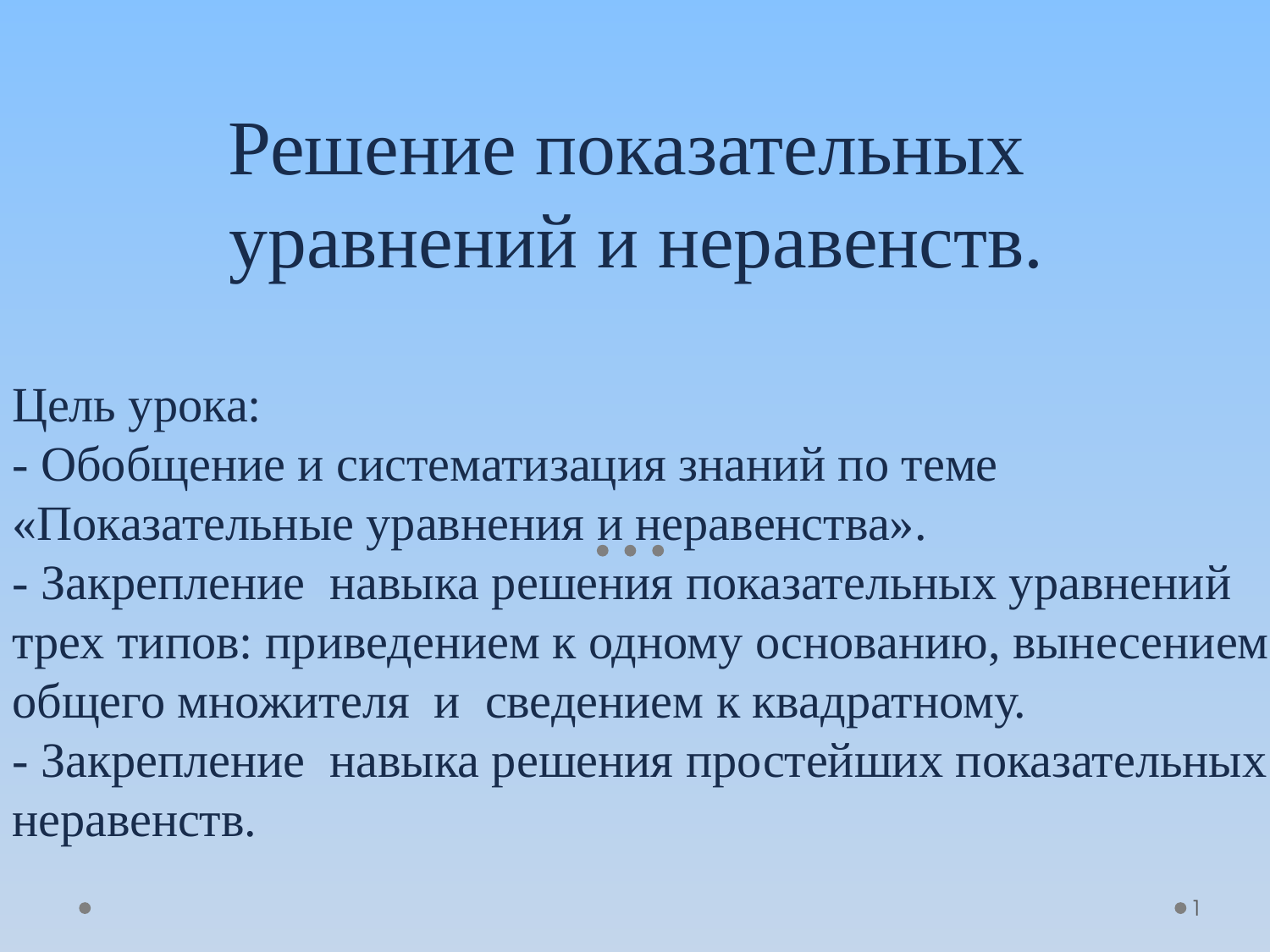

# Решение показательных уравнений и неравенств.
Цель урока:
- Обобщение и систематизация знаний по теме
«Показательные уравнения и неравенства».
- Закрепление  навыка решения показательных уравнений
трех типов: приведением к одному основанию, вынесением
общего множителя  и  сведением к квадратному.
- Закрепление  навыка решения простейших показательных
неравенств.

1